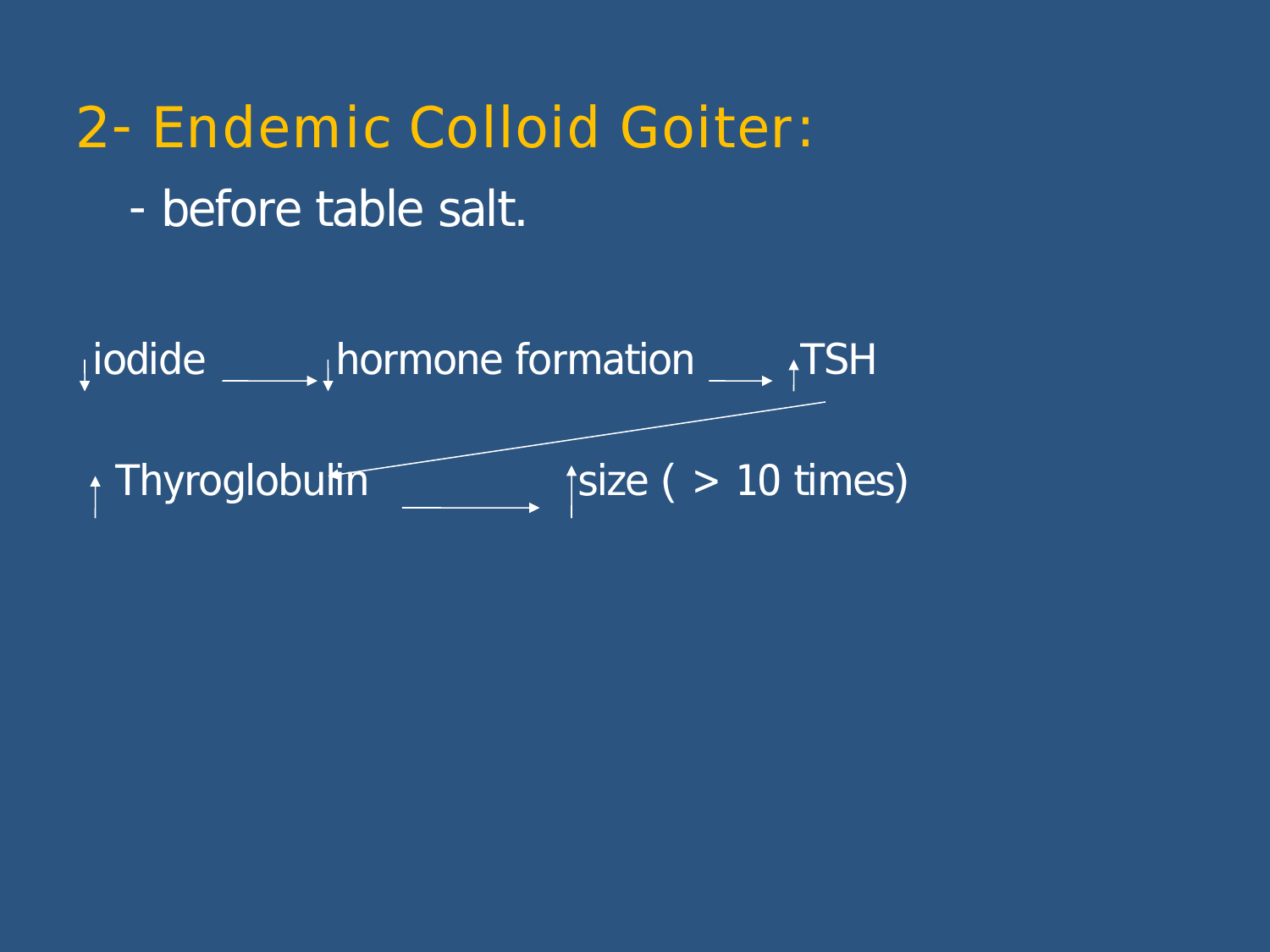

2- Endemic Colloid Goiter:
   - before table salt.

 iodide          hormone formation        TSH

   Thyroglobulin                size ( > 10 times)